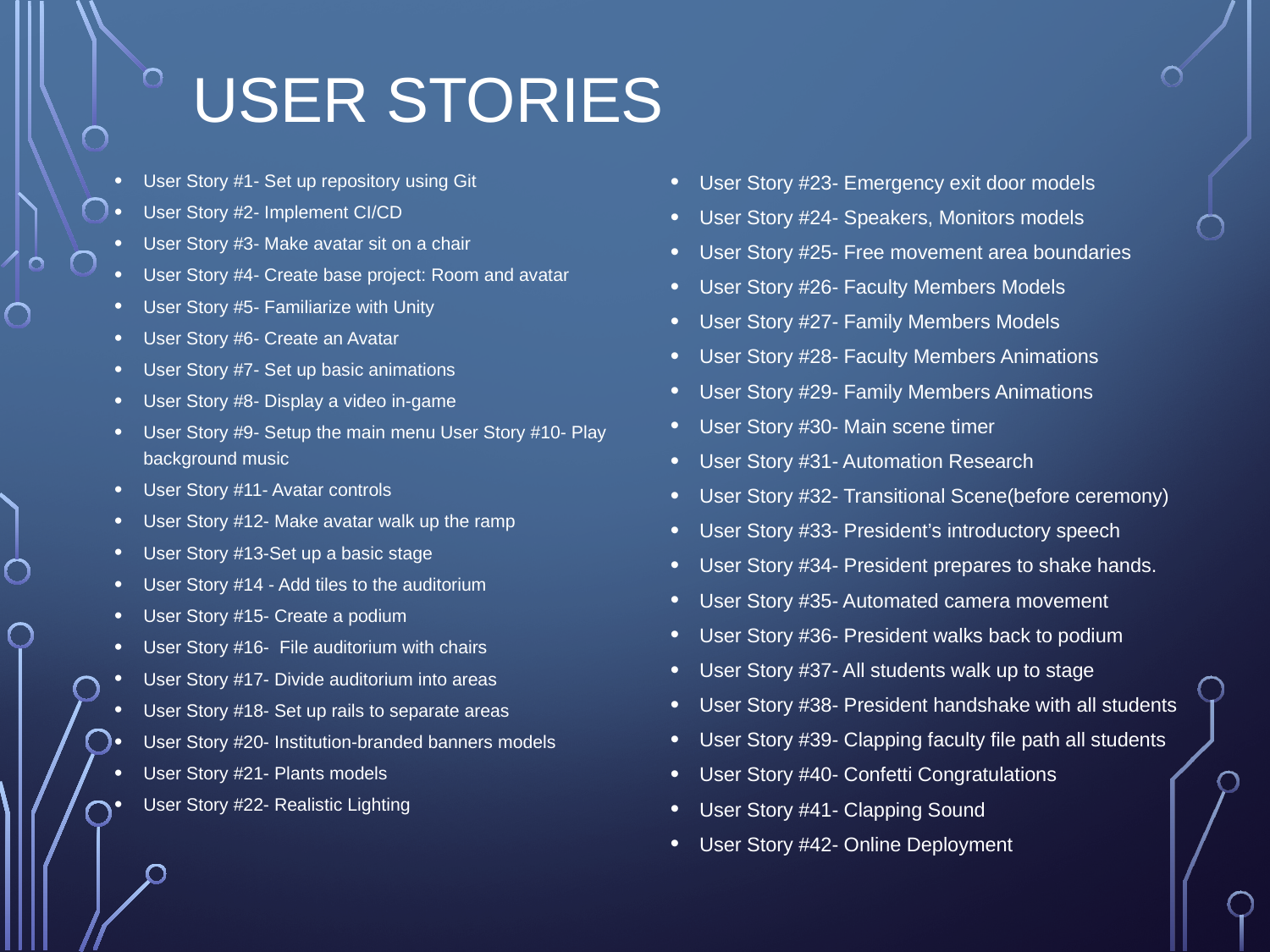

# User Stories
User Story #1- Set up repository using Git
User Story #2- Implement CI/CD
User Story #3- Make avatar sit on a chair
User Story #4- Create base project: Room and avatar
User Story #5- Familiarize with Unity
User Story #6- Create an Avatar
User Story #7- Set up basic animations
User Story #8- Display a video in-game
User Story #9- Setup the main menu User Story #10- Play background music
User Story #11- Avatar controls
User Story #12- Make avatar walk up the ramp
User Story #13-Set up a basic stage
User Story #14 - Add tiles to the auditorium
User Story #15- Create a podium
User Story #16-  File auditorium with chairs
User Story #17- Divide auditorium into areas
User Story #18- Set up rails to separate areas
User Story #20- Institution-branded banners models
User Story #21- Plants models
User Story #22- Realistic Lighting

User Story #23- Emergency exit door models
User Story #24- Speakers, Monitors models
User Story #25- Free movement area boundaries
User Story #26- Faculty Members Models
User Story #27- Family Members Models
User Story #28- Faculty Members Animations
User Story #29- Family Members Animations
User Story #30- Main scene timer
User Story #31- Automation Research
User Story #32- Transitional Scene(before ceremony)
User Story #33- President’s introductory speech
User Story #34- President prepares to shake hands.
User Story #35- Automated camera movement
User Story #36- President walks back to podium
User Story #37- All students walk up to stage
User Story #38- President handshake with all students
User Story #39- Clapping faculty file path all students
User Story #40- Confetti Congratulations
User Story #41- Clapping Sound
User Story #42- Online Deployment